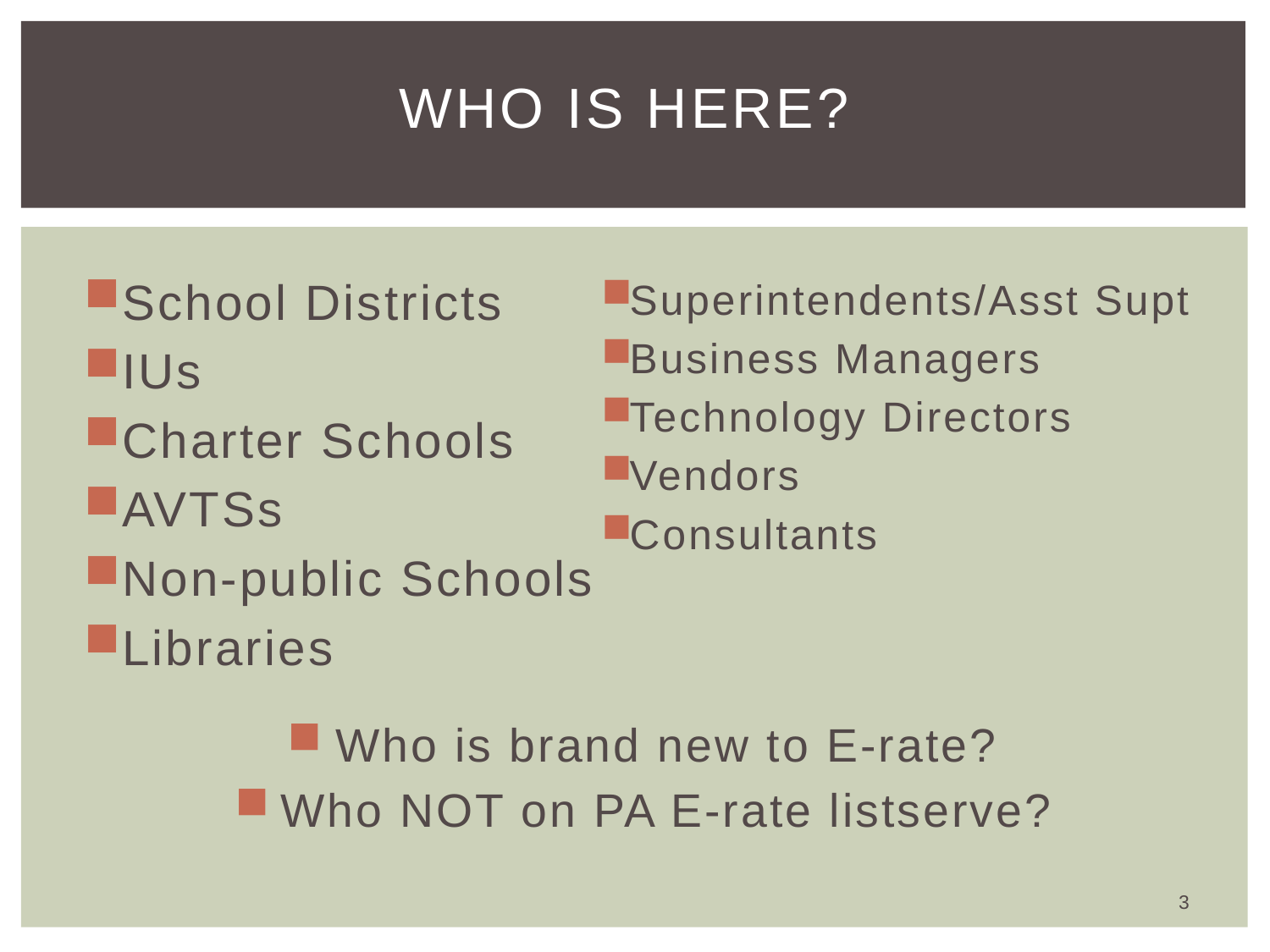

# Who is Here?
School Districts
IUs
Charter Schools
AVTSs
Non-public Schools
Libraries
Superintendents/Asst Supt
Business Managers
Technology Directors
Vendors
Consultants

Who is brand new to E-rate?
Who NOT on PA E-rate listserve?

3